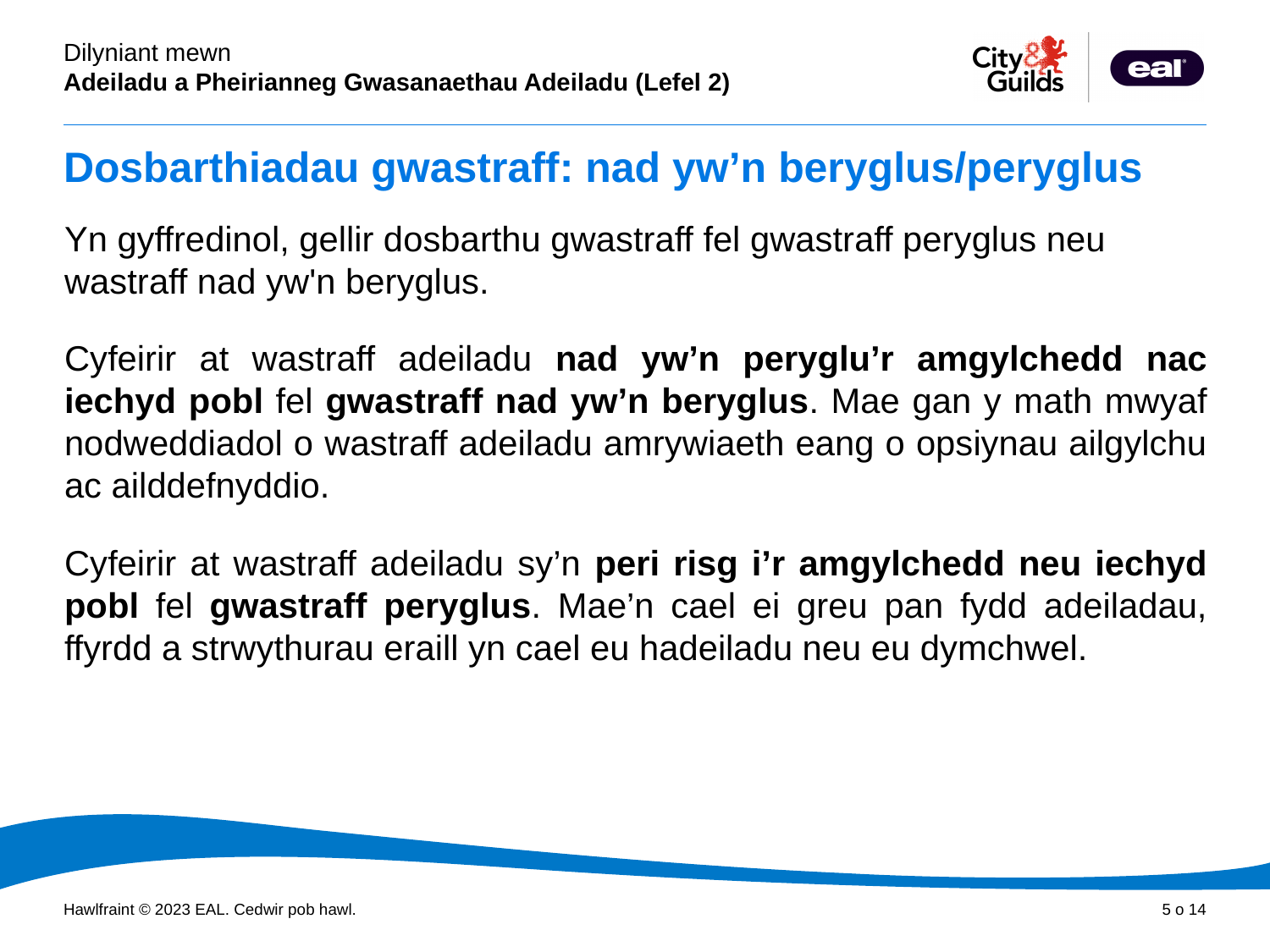

# Dosbarthiadau gwastraff: nad yw’n beryglus/peryglus
Yn gyffredinol, gellir dosbarthu gwastraff fel gwastraff peryglus neu wastraff nad yw'n beryglus.
Cyfeirir at wastraff adeiladu nad yw’n peryglu’r amgylchedd nac iechyd pobl fel gwastraff nad yw’n beryglus. Mae gan y math mwyaf nodweddiadol o wastraff adeiladu amrywiaeth eang o opsiynau ailgylchu ac ailddefnyddio.
Cyfeirir at wastraff adeiladu sy’n peri risg i’r amgylchedd neu iechyd pobl fel gwastraff peryglus. Mae’n cael ei greu pan fydd adeiladau, ffyrdd a strwythurau eraill yn cael eu hadeiladu neu eu dymchwel.